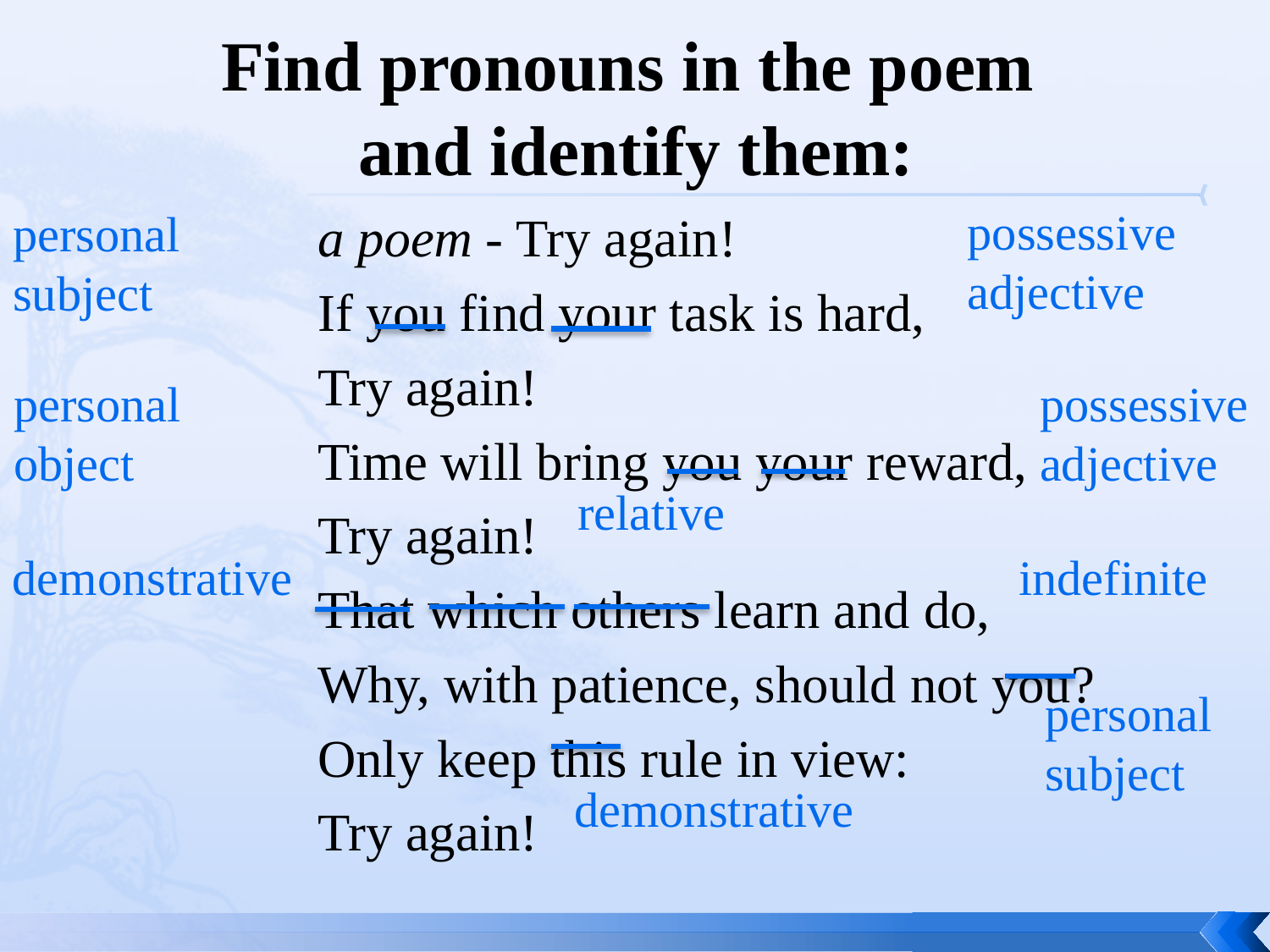

# Find pronouns in the poem and identify them:
possessive adjective
personal subject
a poem - Try again!
If you find your task is hard,
Try again!
Time will bring you your reward,
Try again!
That which others learn and do,
Why, with patience, should not you?
Only keep this rule in view:
Try again!

personal object
possessive adjective
relative
demonstrative
indefinite
personal subject
demonstrative